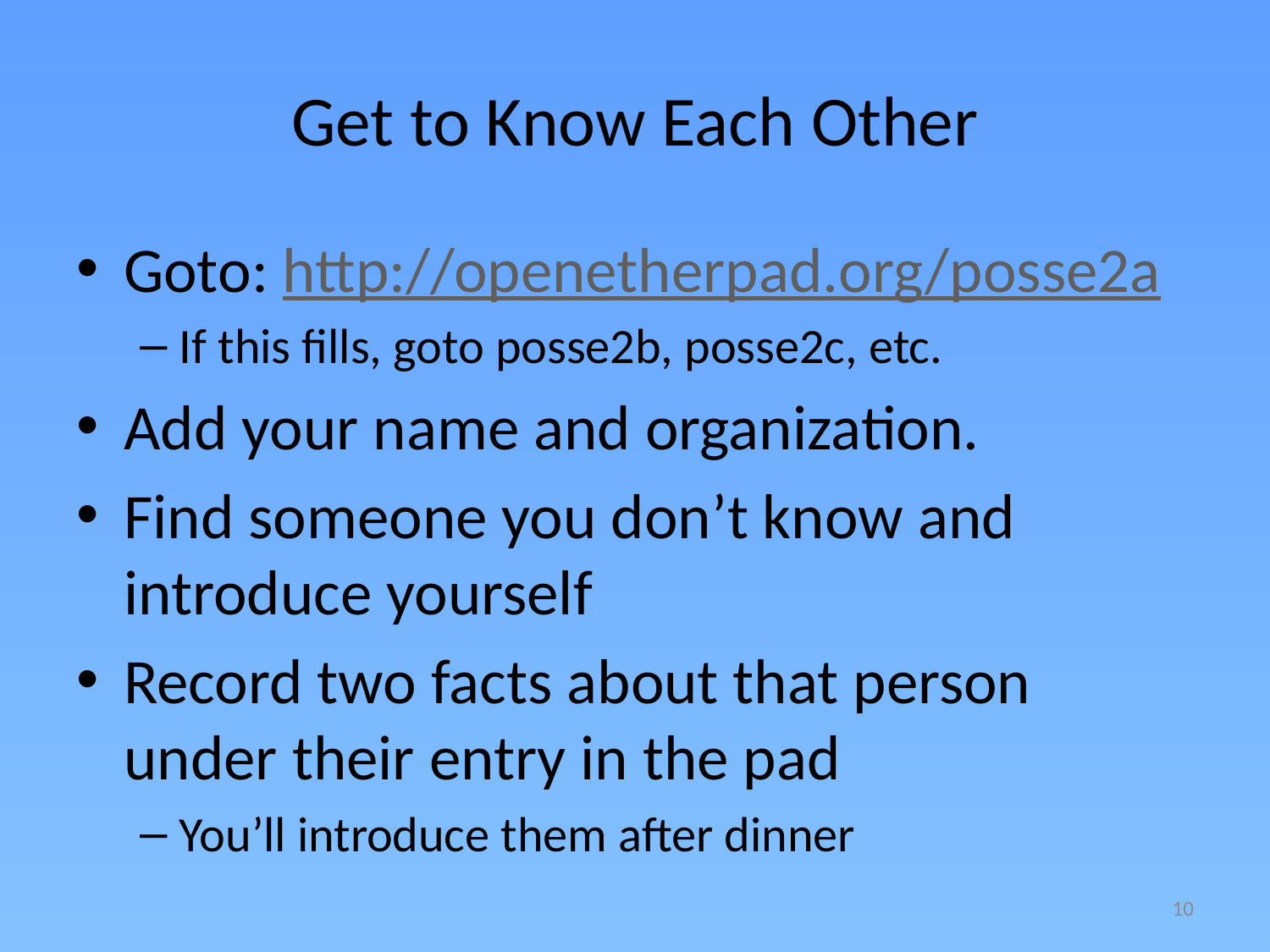

# Get to Know Each Other
Goto: http://openetherpad.org/posse2a
If this fills, goto posse2b, posse2c, etc.
Add your name and organization.
Find someone you don’t know and introduce yourself
Record two facts about that person under their entry in the pad
You’ll introduce them after dinner
10